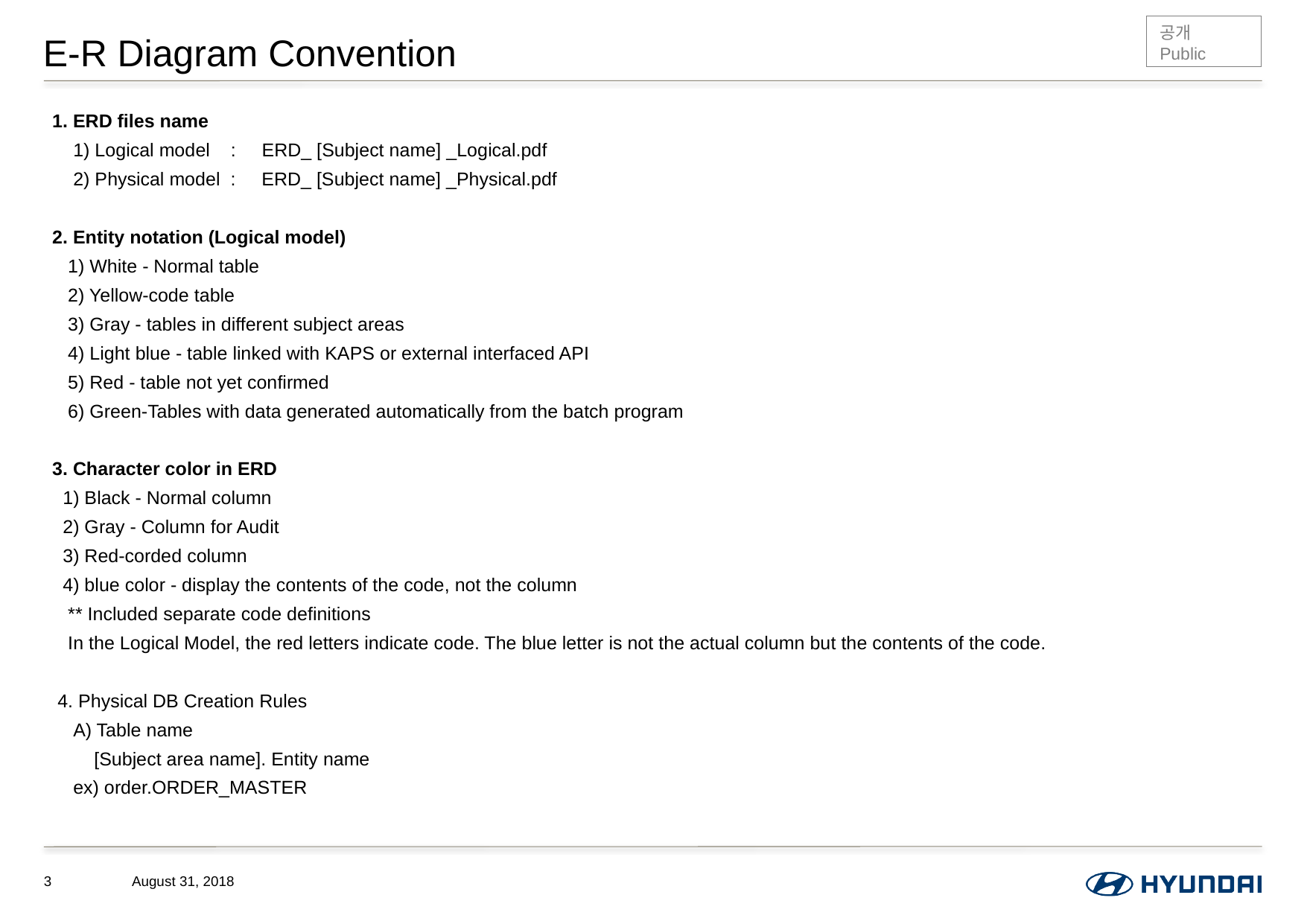

# E-R Diagram Convention
1. ERD files name
    1) Logical model    :     ERD_ [Subject name] _Logical.pdf
    2) Physical model  :     ERD_ [Subject name] _Physical.pdf

2. Entity notation (Logical model)
   1) White - Normal table
   2) Yellow-code table
   3) Gray - tables in different subject areas
   4) Light blue - table linked with KAPS or external interfaced API
   5) Red - table not yet confirmed
   6) Green-Tables with data generated automatically from the batch program

3. Character color in ERD
  1) Black - Normal column
  2) Gray - Column for Audit
  3) Red-corded column
  4) blue color - display the contents of the code, not the column
   ** Included separate code definitions
   In the Logical Model, the red letters indicate code. The blue letter is not the actual column but the contents of the code.

 4. Physical DB Creation Rules
    A) Table name
        [Subject area name]. Entity name
    ex) order.ORDER_MASTER

3
August 31, 2018